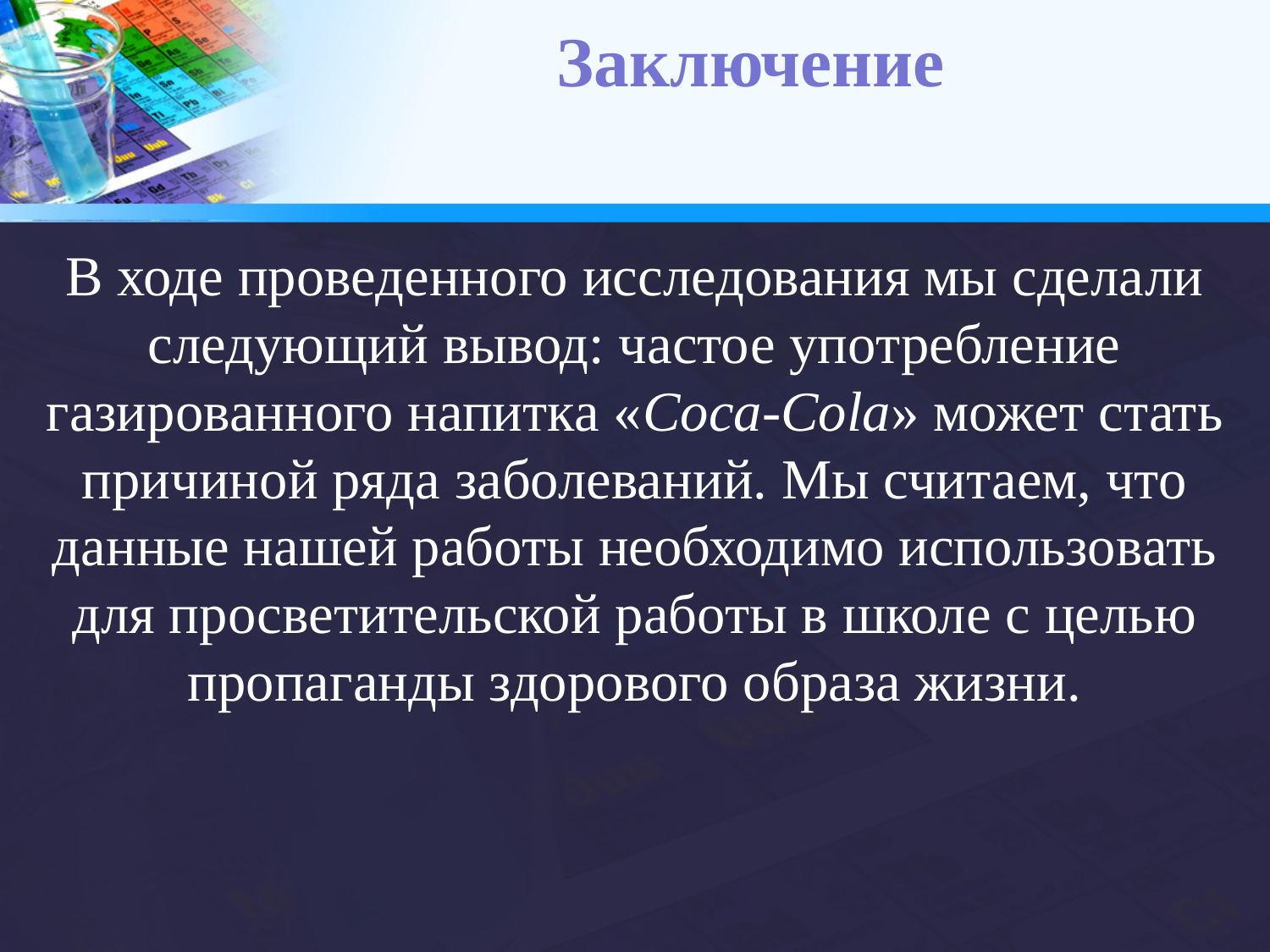

# Заключение
В ходе проведенного исследования мы сделали следующий вывод: частое употребление газированного напитка «Coca-Cola» может стать причиной ряда заболеваний. Мы считаем, что данные нашей работы необходимо использовать для просветительской работы в школе с целью пропаганды здорового образа жизни.